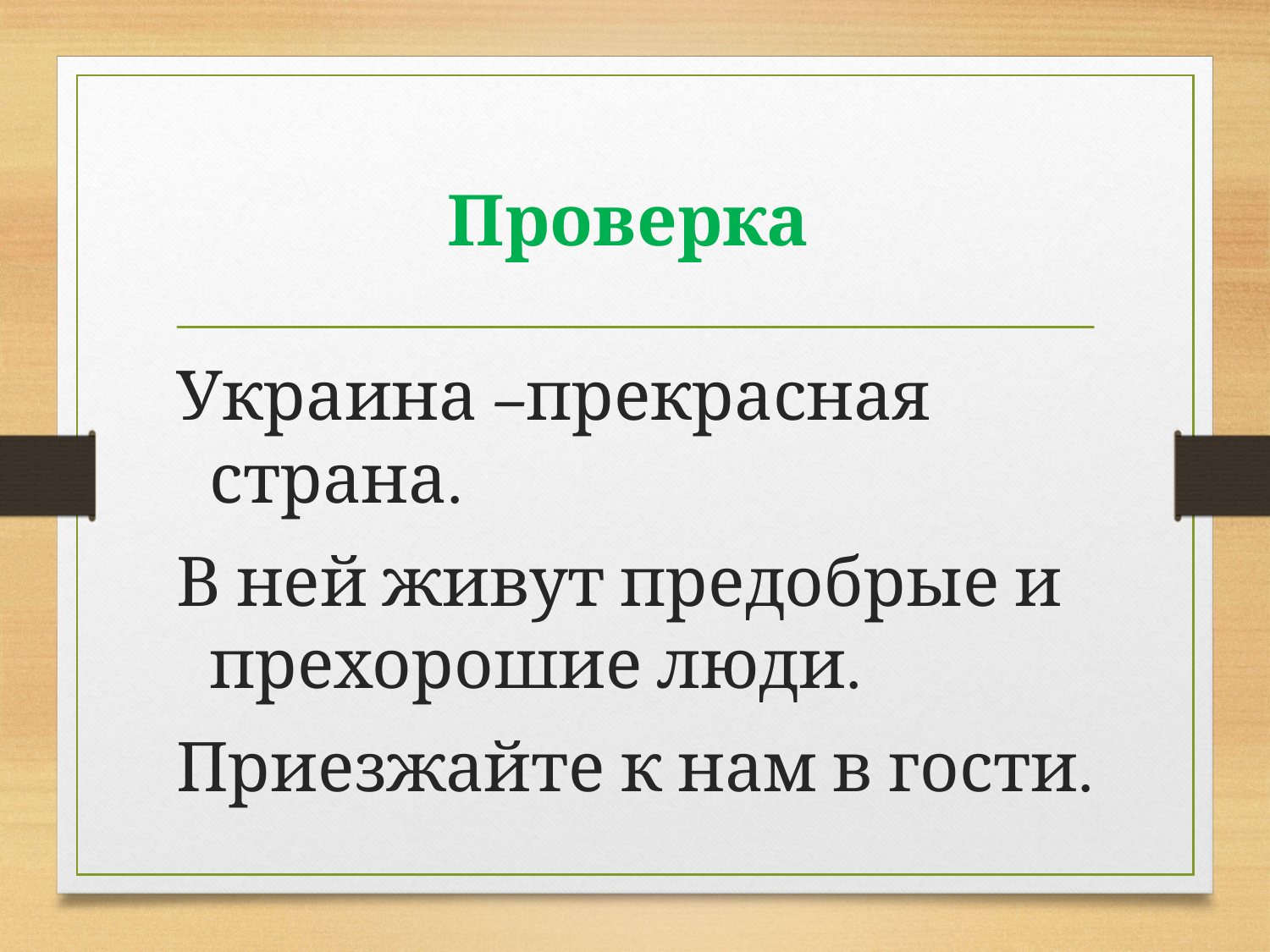

# Проверка
Украина –прекрасная страна.
В ней живут предобрые и прехорошие люди.
Приезжайте к нам в гости.